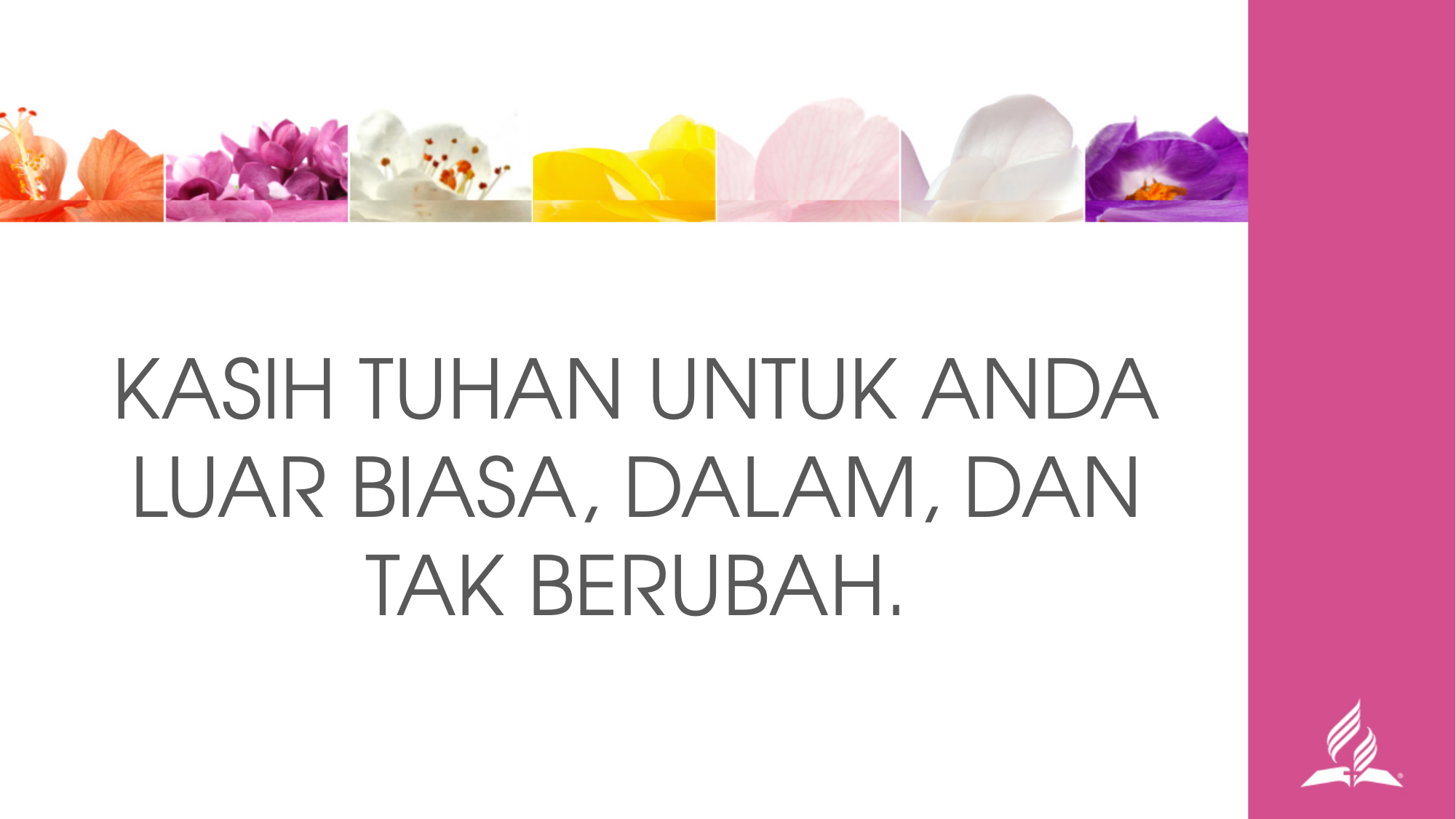

KASIH TUHAN UNTUK ANDA LUAR BIASA, DALAM, DAN TAK BERUBAH.